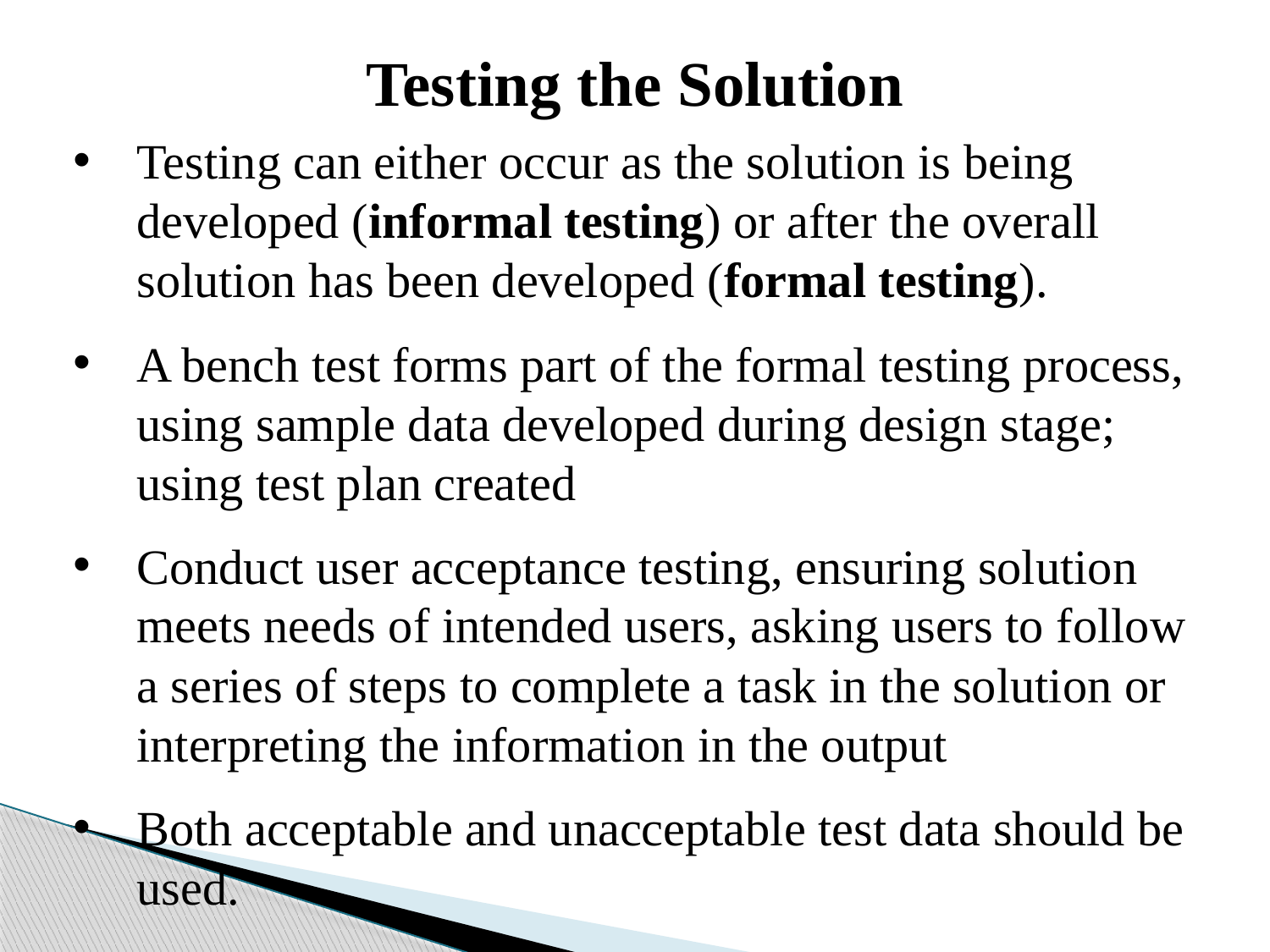

Testing the Solution
Testing can either occur as the solution is being developed (informal testing) or after the overall solution has been developed (formal testing).
A bench test forms part of the formal testing process, using sample data developed during design stage; using test plan created
Conduct user acceptance testing, ensuring solution meets needs of intended users, asking users to follow a series of steps to complete a task in the solution or interpreting the information in the output
Both acceptable and unacceptable test data should be used.